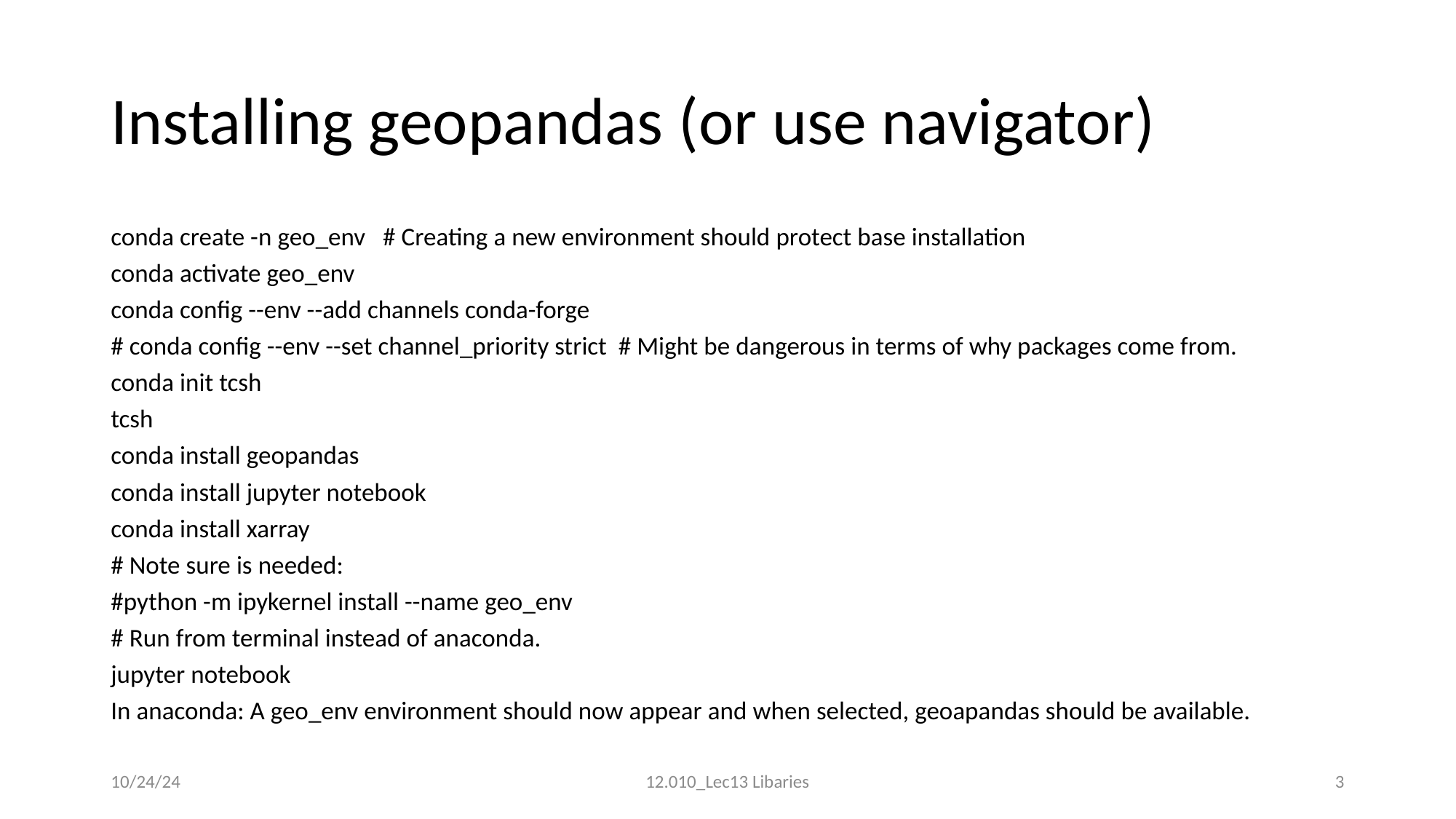

# Installing geopandas (or use navigator)
conda create -n geo_env   # Creating a new environment should protect base installation
conda activate geo_env
conda config --env --add channels conda-forge
# conda config --env --set channel_priority strict  # Might be dangerous in terms of why packages come from.
conda init tcsh
tcsh
conda install geopandas
conda install jupyter notebook
conda install xarray
# Note sure is needed:
#python -m ipykernel install --name geo_env
# Run from terminal instead of anaconda.
jupyter notebook
In anaconda: A geo_env environment should now appear and when selected, geoapandas should be available.
10/24/24
12.010_Lec13 Libaries
3